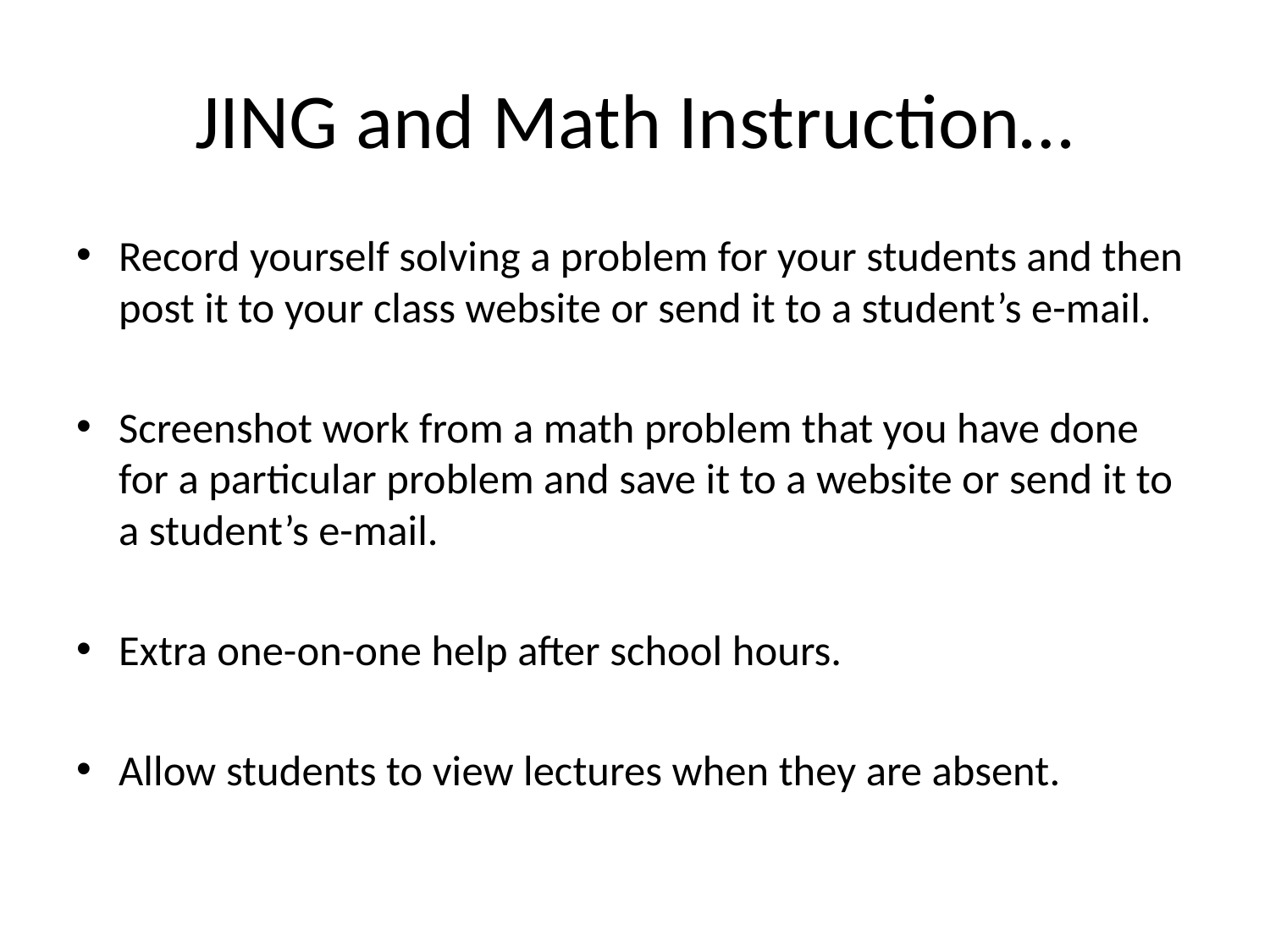

# JING and Math Instruction…
Record yourself solving a problem for your students and then post it to your class website or send it to a student’s e-mail.

Screenshot work from a math problem that you have done for a particular problem and save it to a website or send it to a student’s e-mail.

Extra one-on-one help after school hours.

Allow students to view lectures when they are absent.